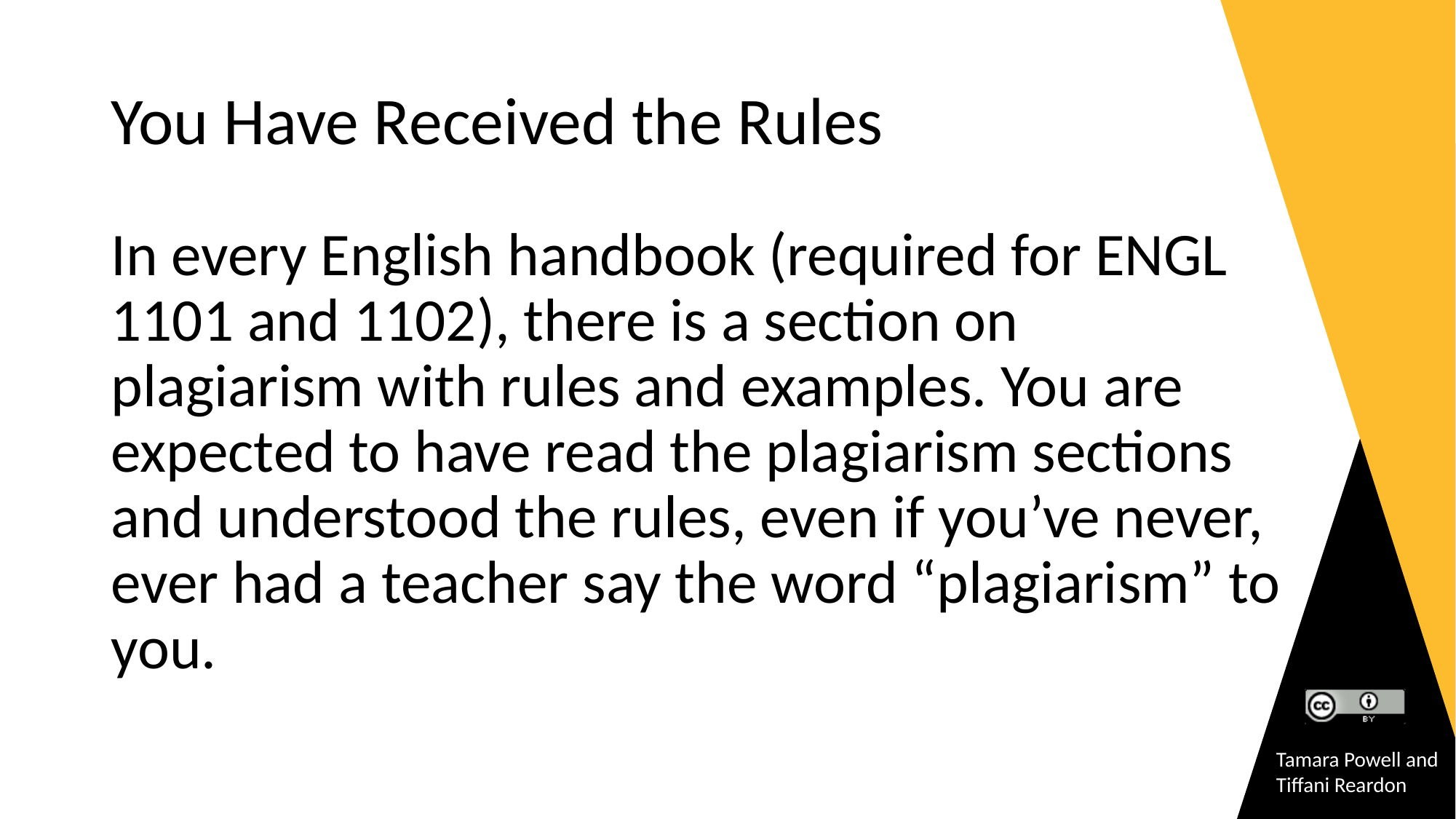

# You Have Received the Rules
In every English handbook (required for ENGL 1101 and 1102), there is a section on plagiarism with rules and examples. You are expected to have read the plagiarism sections and understood the rules, even if you’ve never, ever had a teacher say the word “plagiarism” to you.